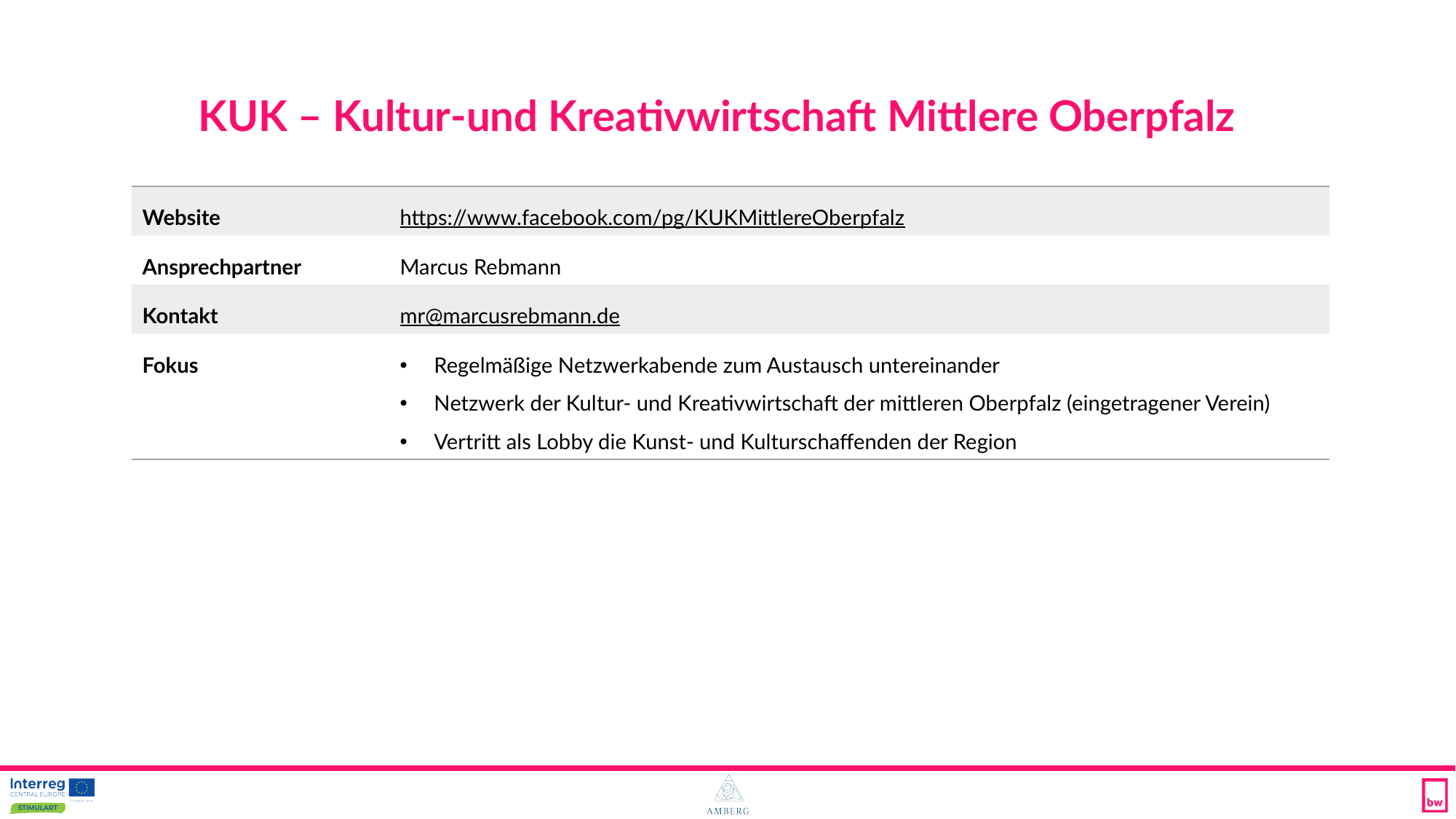

KUK – Kultur-und Kreativwirtschaft Mittlere Oberpfalz
| Website | https://www.facebook.com/pg/KUKMittlereOberpfalz |  |
| --- | --- | --- |
| Ansprechpartner | Marcus Rebmann |  |
| Kontakt | mr@marcusrebmann.de |  |
| Fokus | Regelmäßige Netzwerkabende zum Austausch untereinander Netzwerk der Kultur- und Kreativwirtschaft der mittleren Oberpfalz (eingetragener Verein) Vertritt als Lobby die Kunst- und Kulturschaffenden der Region |  |